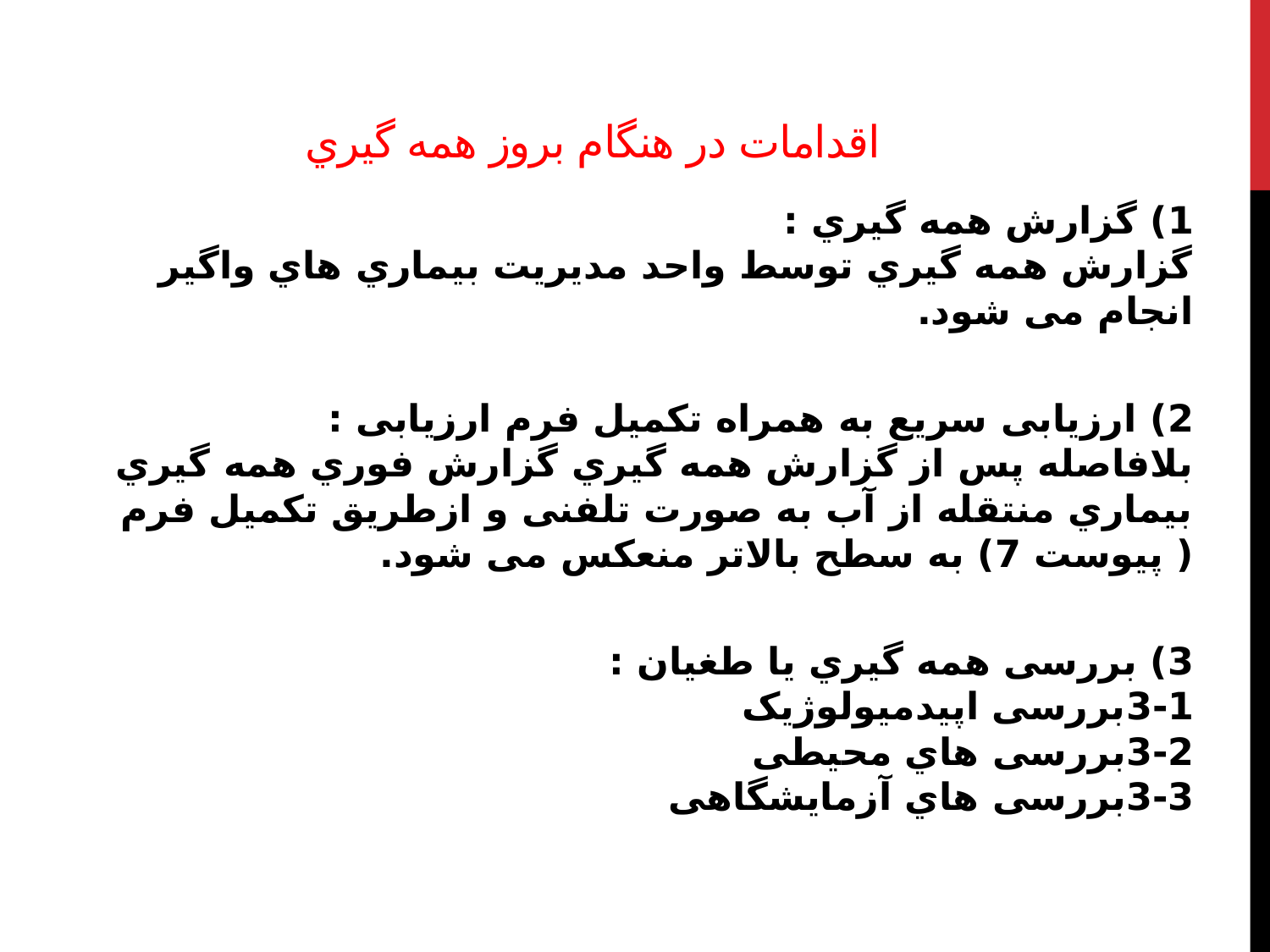

# اقدامات در هنگام بروز همه گیري
1) گزارش همه گیري :
گزارش همه گیري توسط واحد مدیریت بیماري هاي واگیر انجام می شود.
2) ارزیابی سریع به همراه تکمیل فرم ارزیابی :
بلافاصله پس از گزارش همه گیري گزارش فوري همه گیري بیماري منتقله از آب به صورت تلفنی و ازطریق تکمیل فرم ( پیوست 7) به سطح بالاتر منعکس می شود.
3) بررسی همه گیري یا طغیان :
1-3بررسی اپیدمیولوژیک
2-3بررسی هاي محیطی
3-3بررسی هاي آزمایشگاهی